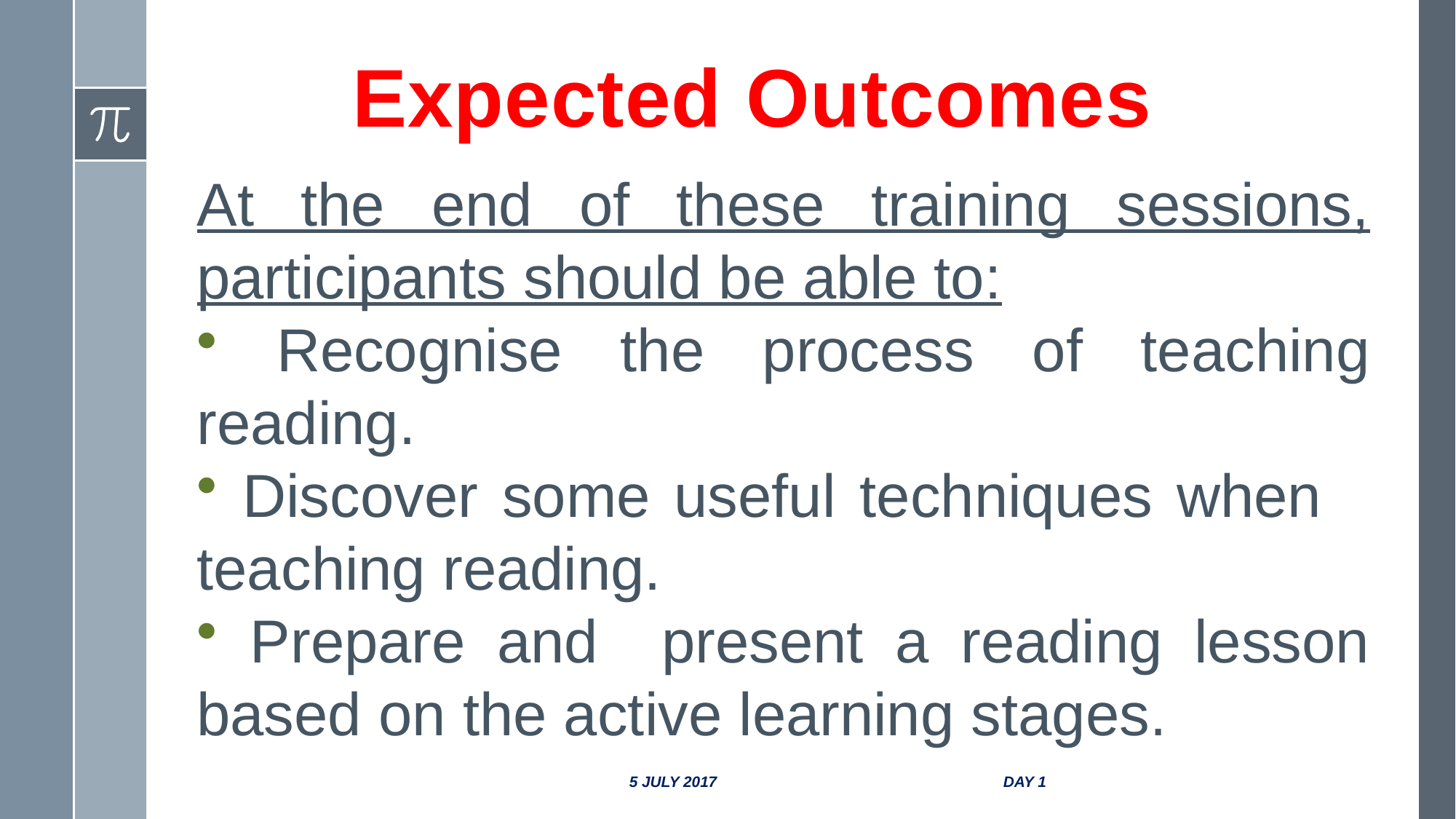

Expected Outcomes
At the end of these training sessions, participants should be able to:
 Recognise the process of teaching reading.
 Discover some useful techniques when   teaching reading.
 Prepare and  present a reading lesson based on the active learning stages.
5 July 2017
Day 1